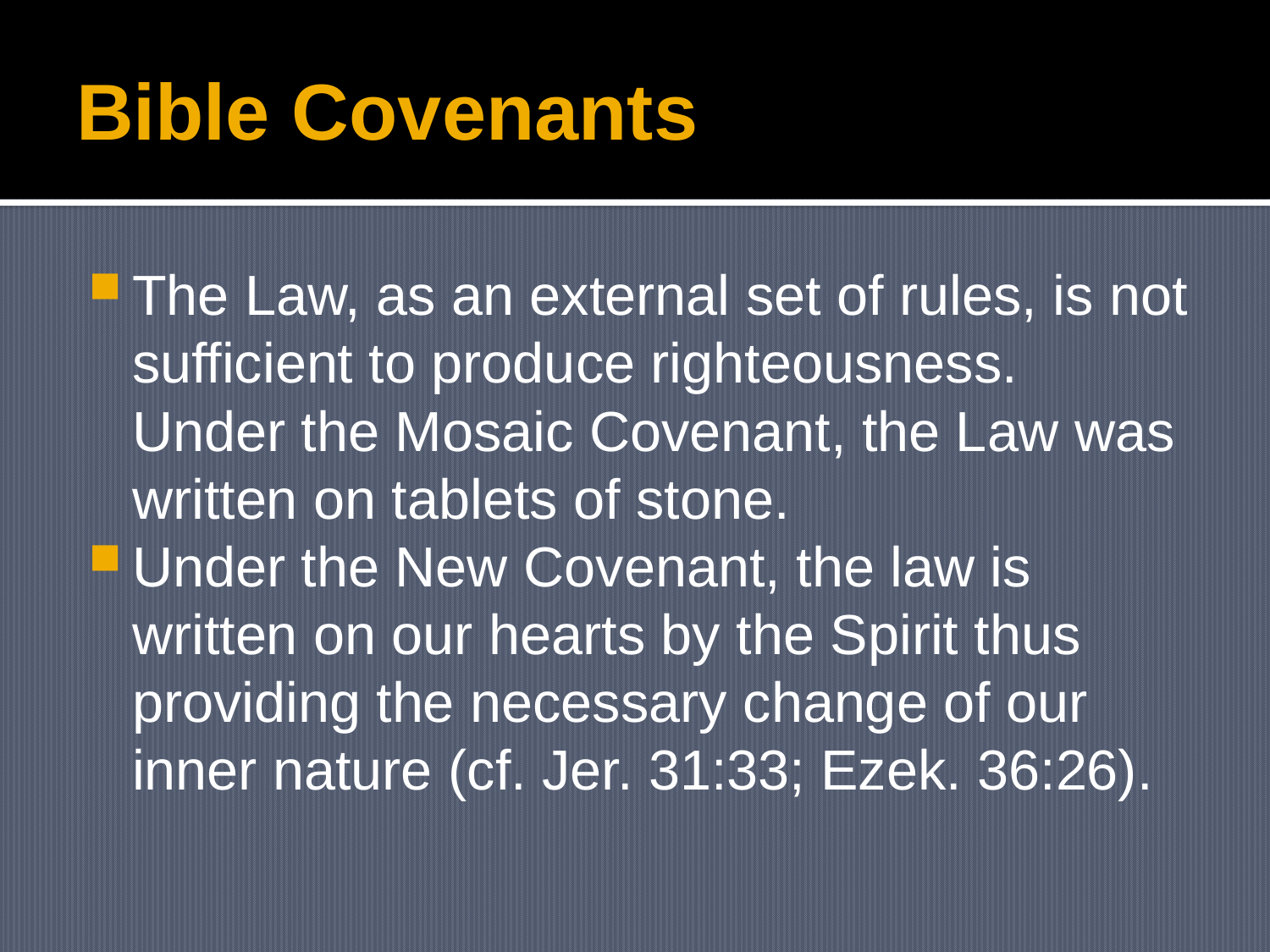

# Bible Covenants
The Law, as an external set of rules, is not sufficient to produce righteousness.  Under the Mosaic Covenant, the Law was written on tablets of stone.
Under the New Covenant, the law is written on our hearts by the Spirit thus providing the necessary change of our inner nature (cf. Jer. 31:33; Ezek. 36:26).